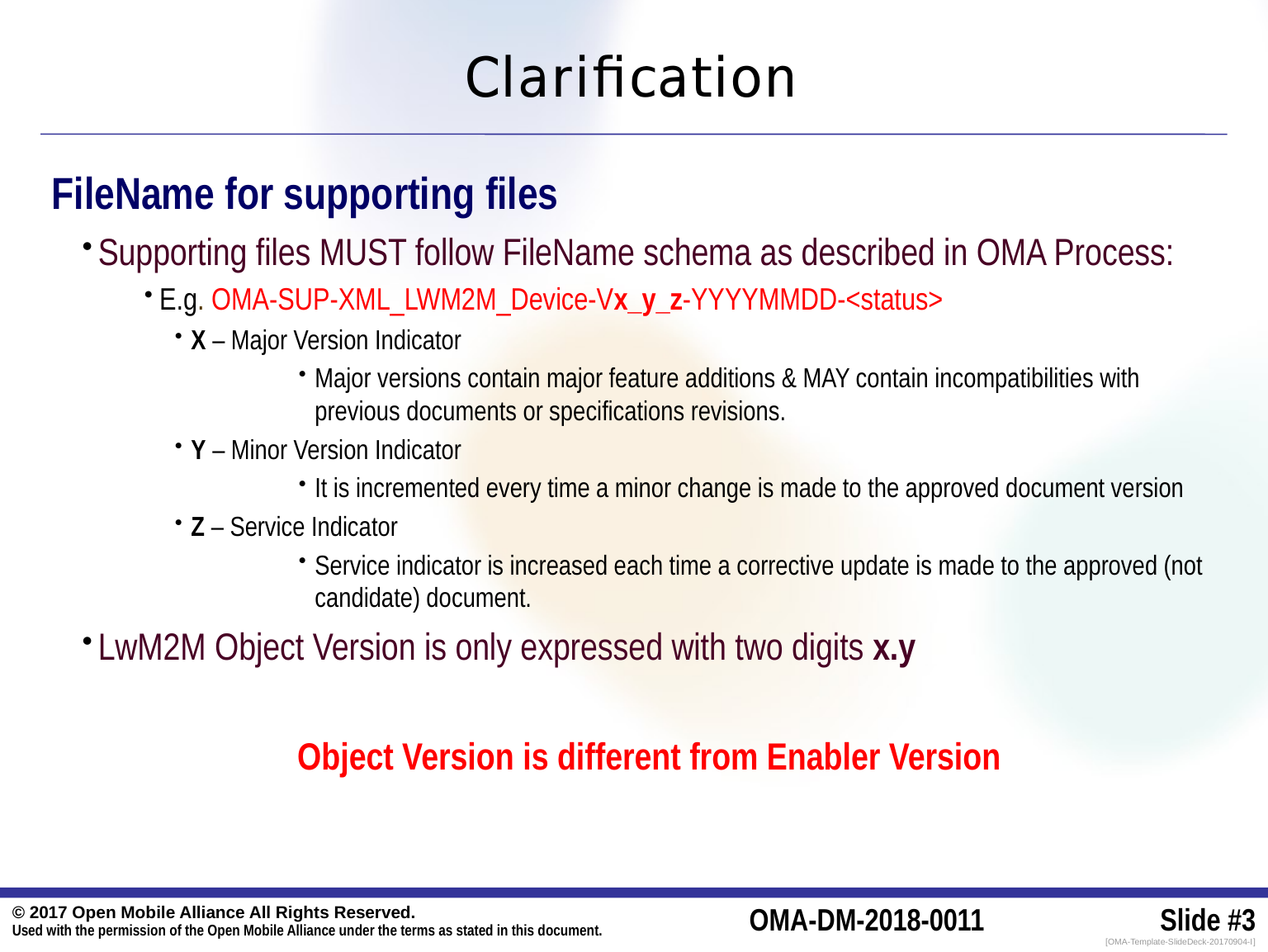

# Clarification
FileName for supporting files
Supporting files MUST follow FileName schema as described in OMA Process:
E.g. OMA-SUP-XML_LWM2M_Device-Vx_y_z-YYYYMMDD-<status>
X – Major Version Indicator
Major versions contain major feature additions & MAY contain incompatibilities with previous documents or specifications revisions.
Y – Minor Version Indicator
It is incremented every time a minor change is made to the approved document version
Z – Service Indicator
Service indicator is increased each time a corrective update is made to the approved (not candidate) document.
LwM2M Object Version is only expressed with two digits x.y

Object Version is different from Enabler Version